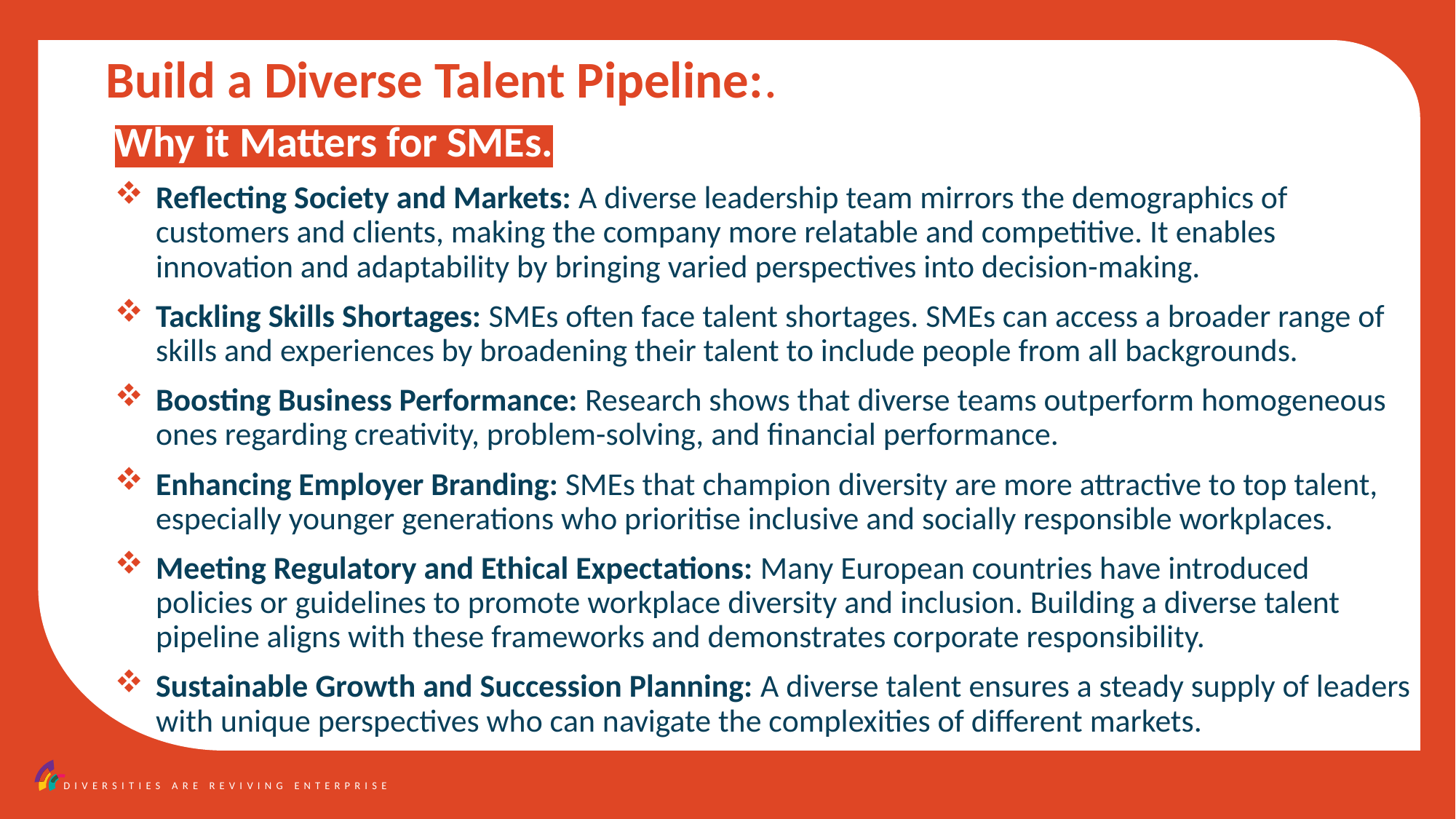

Build a Diverse Talent Pipeline:.
Why it Matters for SMEs.
Reflecting Society and Markets: A diverse leadership team mirrors the demographics of customers and clients, making the company more relatable and competitive. It enables innovation and adaptability by bringing varied perspectives into decision-making.
Tackling Skills Shortages: SMEs often face talent shortages. SMEs can access a broader range of skills and experiences by broadening their talent to include people from all backgrounds.
Boosting Business Performance: Research shows that diverse teams outperform homogeneous ones regarding creativity, problem-solving, and financial performance.
Enhancing Employer Branding: SMEs that champion diversity are more attractive to top talent, especially younger generations who prioritise inclusive and socially responsible workplaces.
Meeting Regulatory and Ethical Expectations: Many European countries have introduced policies or guidelines to promote workplace diversity and inclusion. Building a diverse talent pipeline aligns with these frameworks and demonstrates corporate responsibility.
Sustainable Growth and Succession Planning: A diverse talent ensures a steady supply of leaders with unique perspectives who can navigate the complexities of different markets.